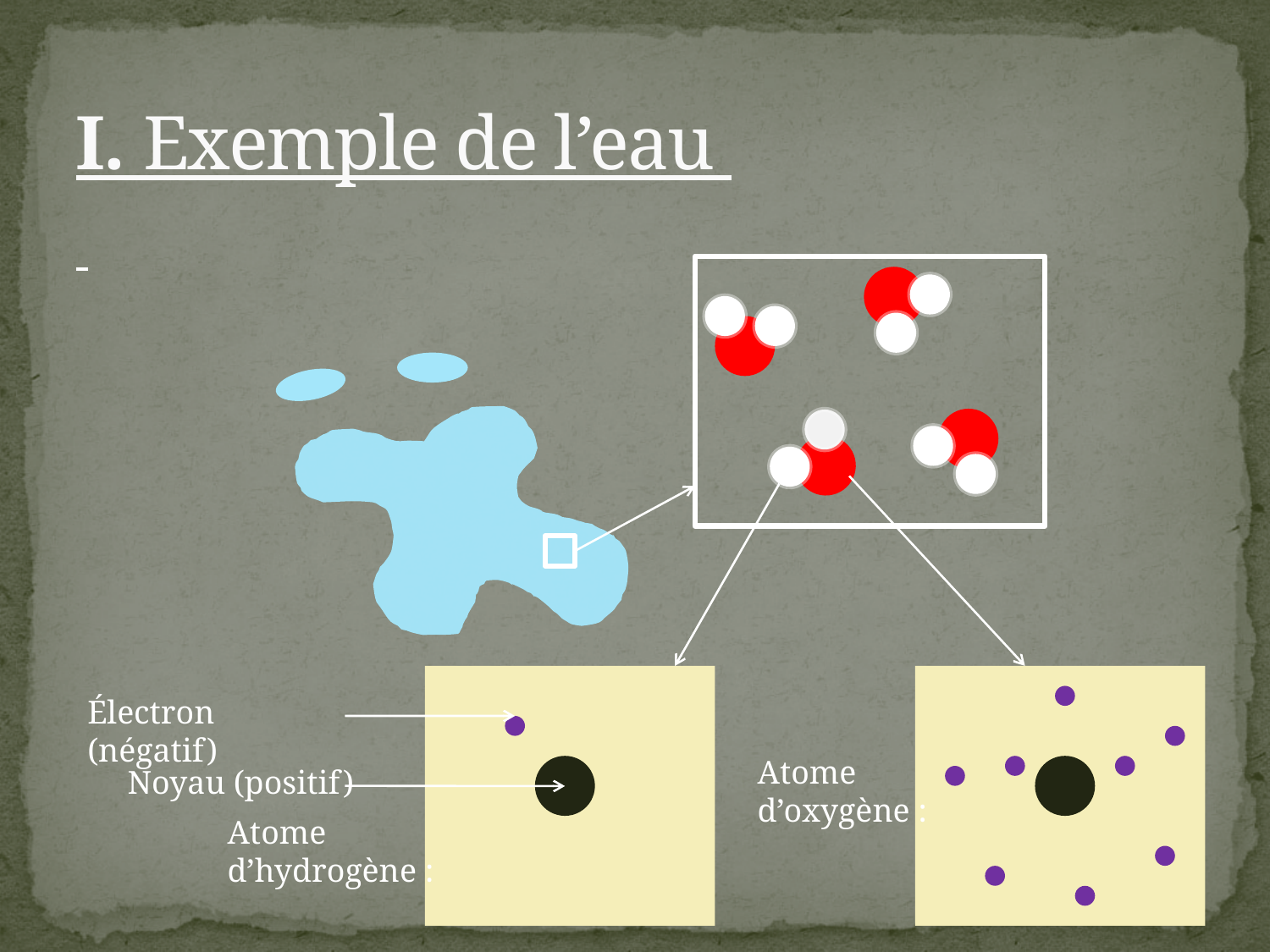

# I. Exemple de l’eau

Électron (négatif)

Atome
d’oxygène :
Noyau (positif)

Atome
d’hydrogène :